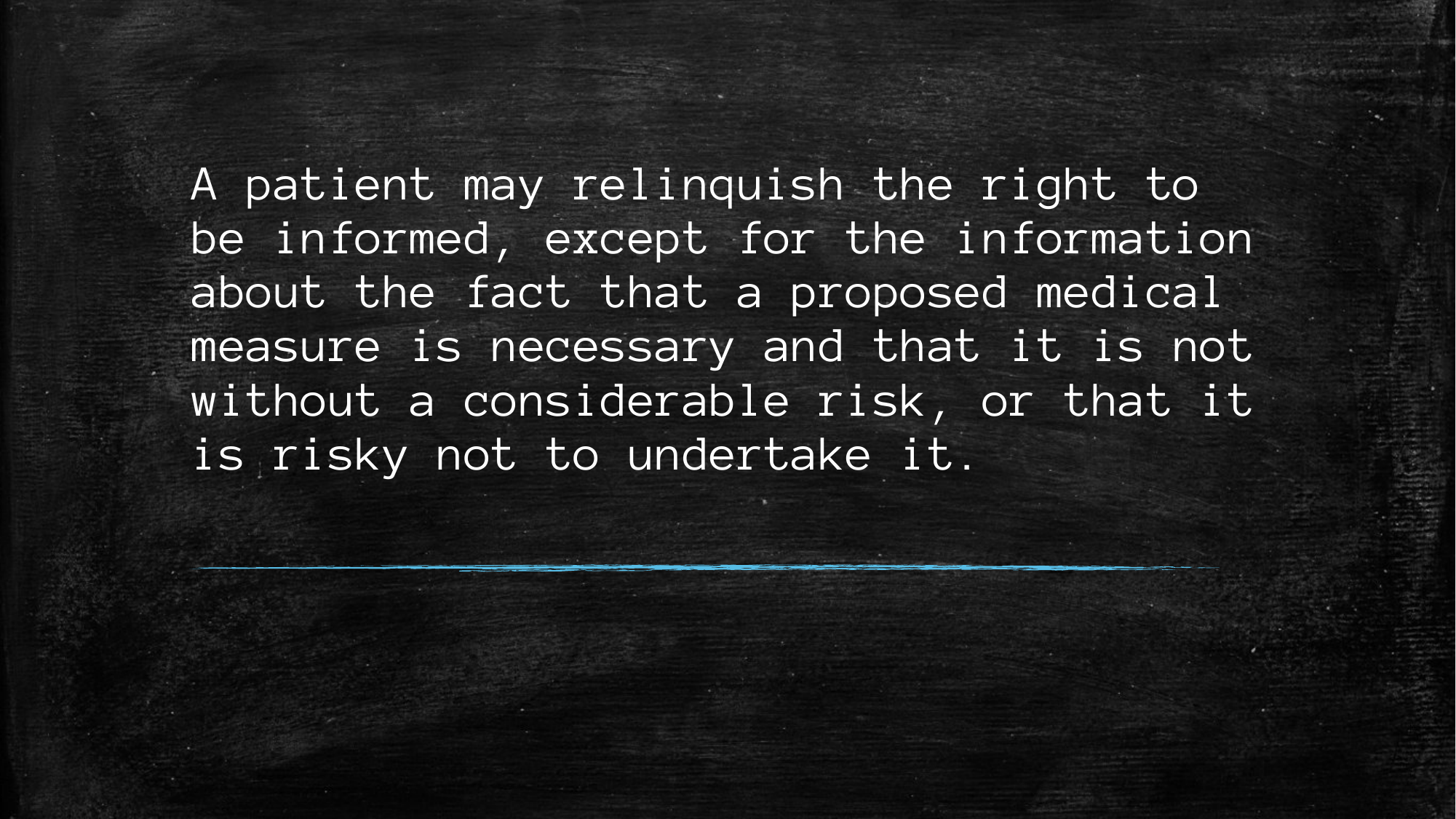

# A patient may relinquish the right to be informed, except for the information about the fact that a proposed medical measure is necessary and that it is not without a considerable risk, or that it is risky not to undertake it.